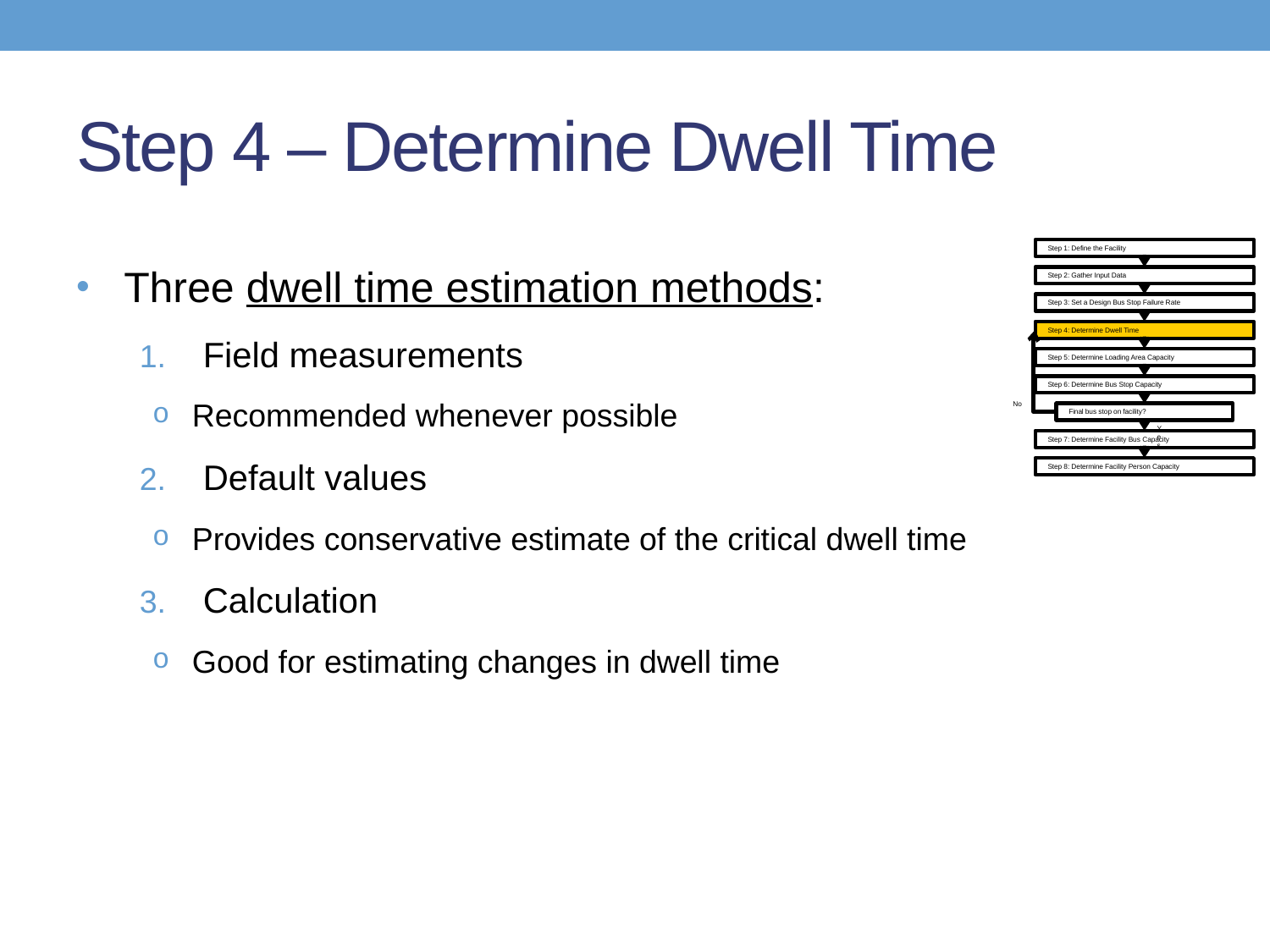

# Step 4 – Determine Dwell Time
Step 1: Define the Facility
Step 2: Gather Input Data
Step 3: Set a Design Bus Stop Failure Rate
Step 4: Determine Dwell Time
Step 5: Determine Loading Area Capacity
Step 6: Determine Bus Stop Capacity
No
Final bus stop on facility?
Yes
Step 7: Determine Facility Bus Capacity
Step 8: Determine Facility Person Capacity
Three dwell time estimation methods:
Field measurements
Recommended whenever possible
Default values
Provides conservative estimate of the critical dwell time
Calculation
Good for estimating changes in dwell time